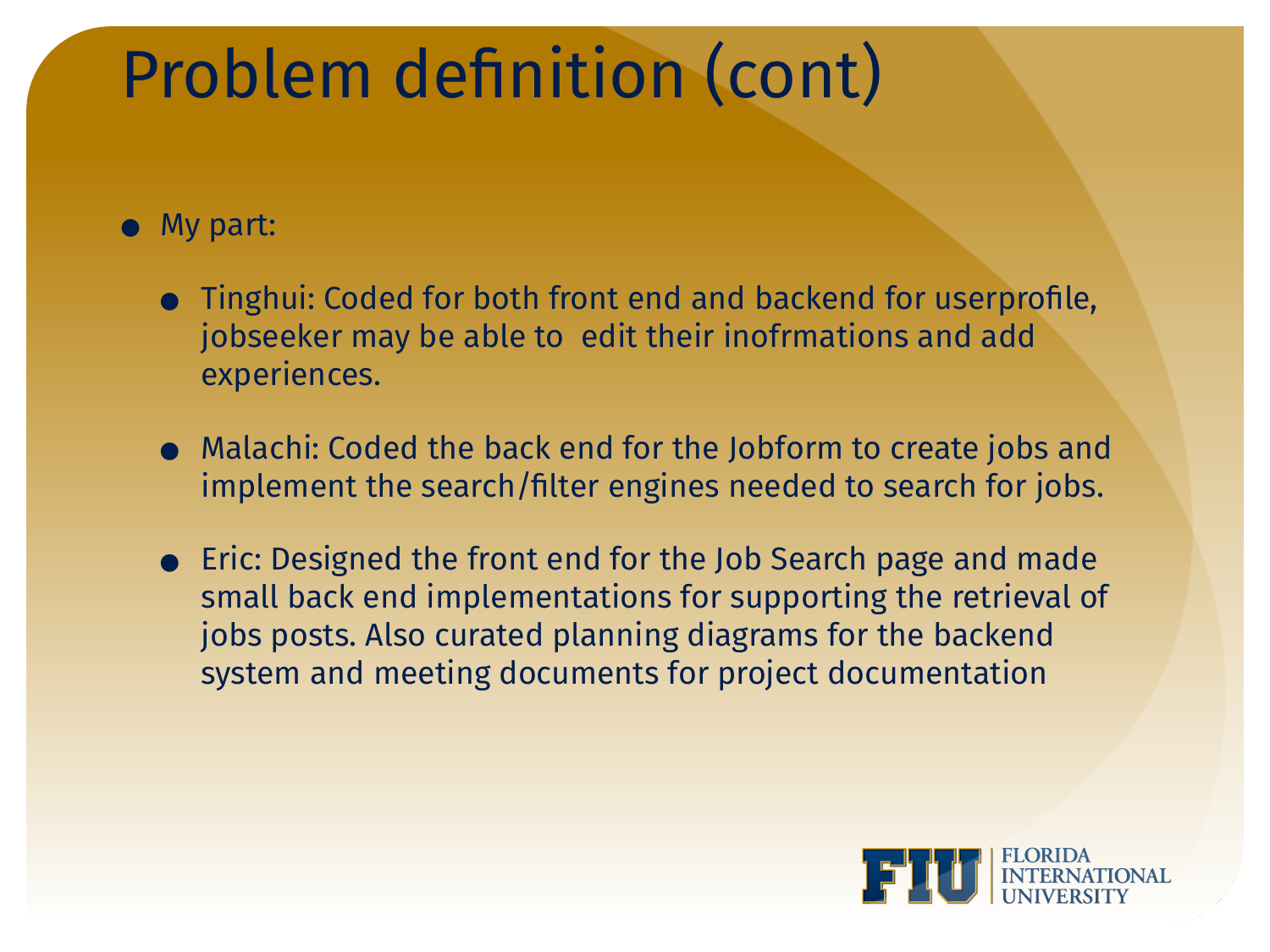

# Problem definition (cont)

My part:
Tinghui: Coded for both front end and backend for userprofile, jobseeker may be able to  edit their inofrmations and add experiences.
Malachi: Coded the back end for the Jobform to create jobs and implement the search/filter engines needed to search for jobs.
Eric: Designed the front end for the Job Search page and made small back end implementations for supporting the retrieval of jobs posts. Also curated planning diagrams for the backend system and meeting documents for project documentation